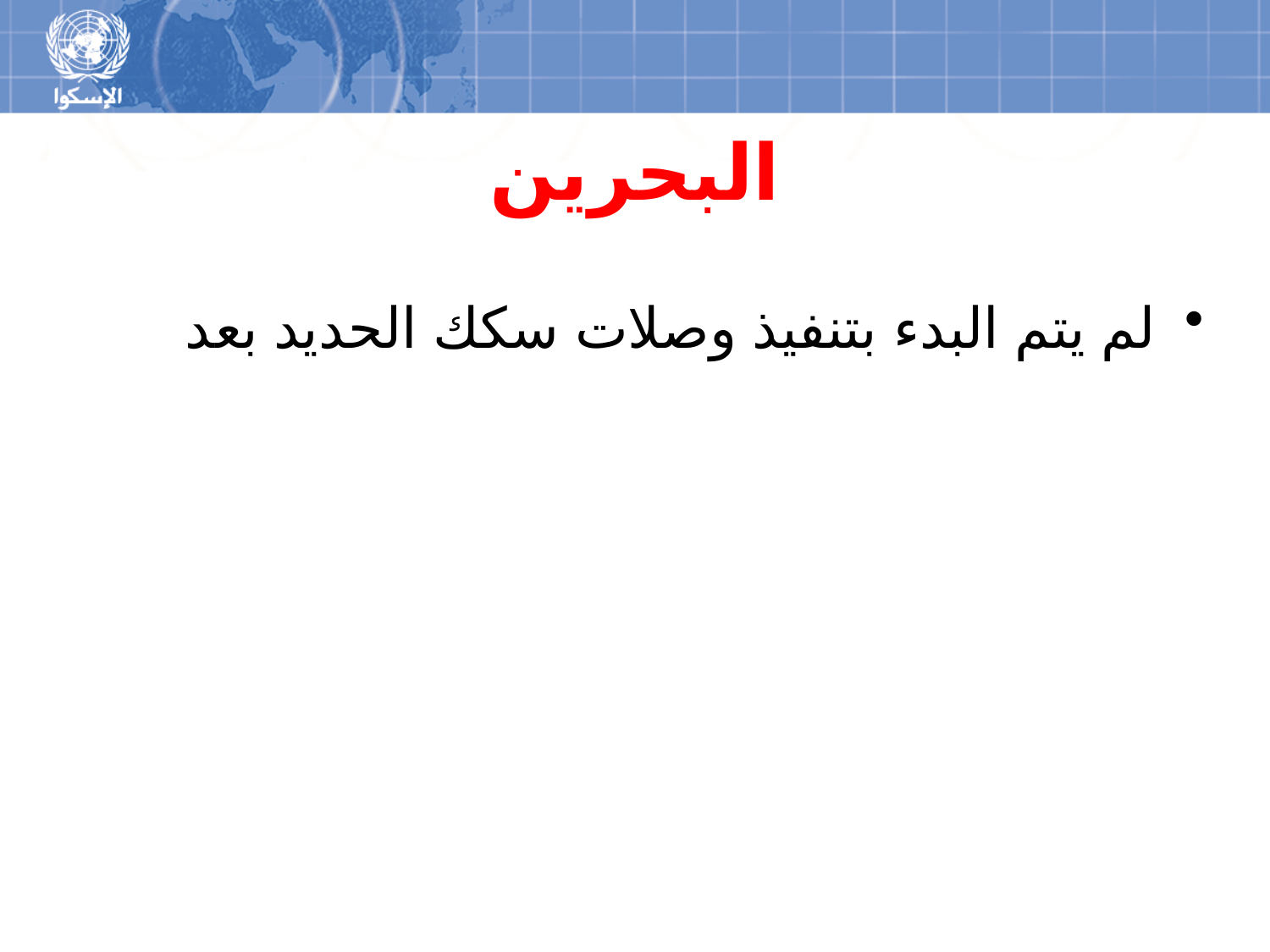

# البحرين
لم يتم البدء بتنفيذ وصلات سكك الحديد بعد